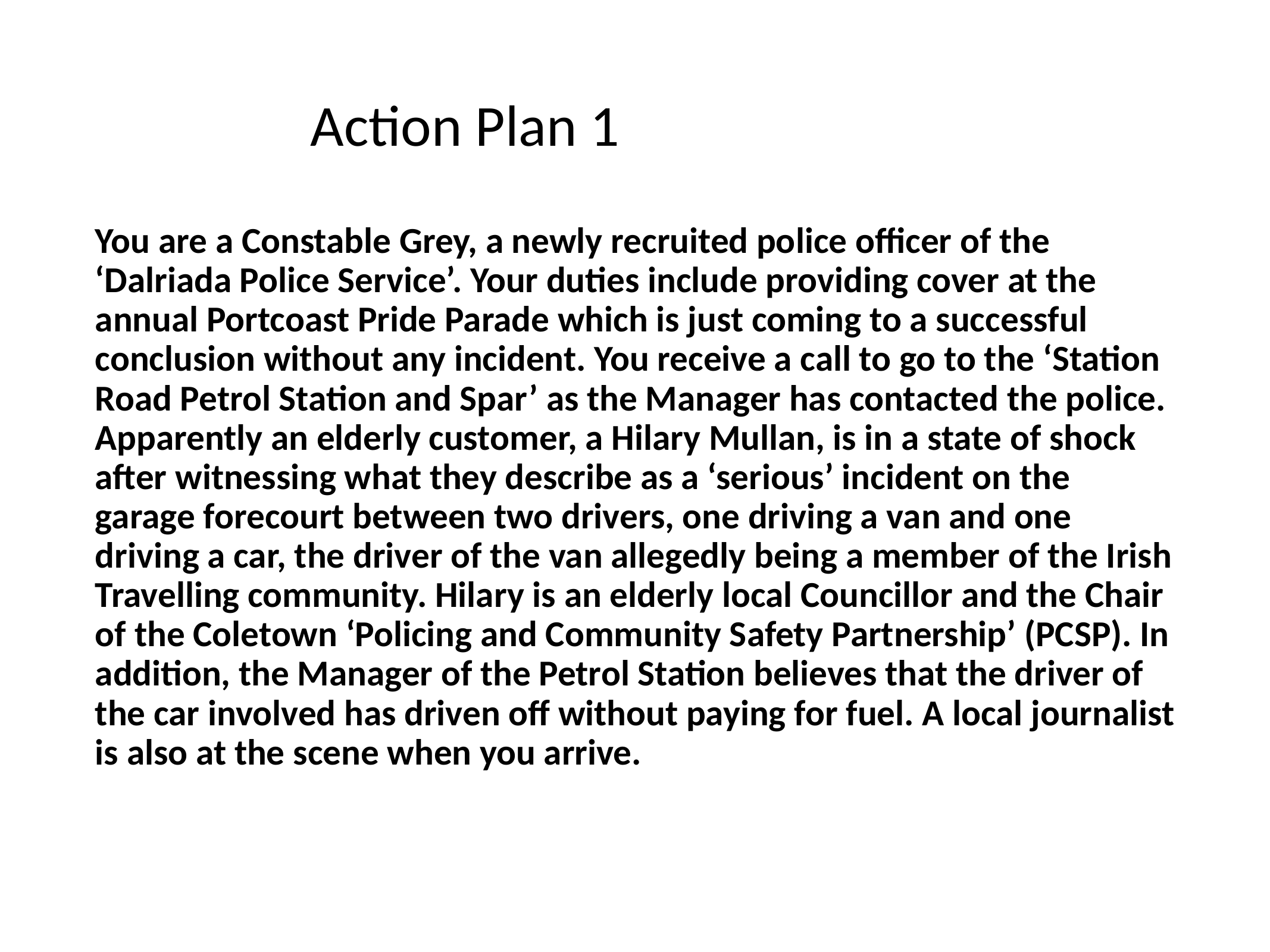

# Action Plan 1
You are a Constable Grey, a newly recruited police officer of the ‘Dalriada Police Service’. Your duties include providing cover at the annual Portcoast Pride Parade which is just coming to a successful conclusion without any incident. You receive a call to go to the ‘Station Road Petrol Station and Spar’ as the Manager has contacted the police. Apparently an elderly customer, a Hilary Mullan, is in a state of shock after witnessing what they describe as a ‘serious’ incident on the garage forecourt between two drivers, one driving a van and one driving a car, the driver of the van allegedly being a member of the Irish Travelling community. Hilary is an elderly local Councillor and the Chair of the Coletown ‘Policing and Community Safety Partnership’ (PCSP). In addition, the Manager of the Petrol Station believes that the driver of the car involved has driven off without paying for fuel. A local journalist is also at the scene when you arrive.